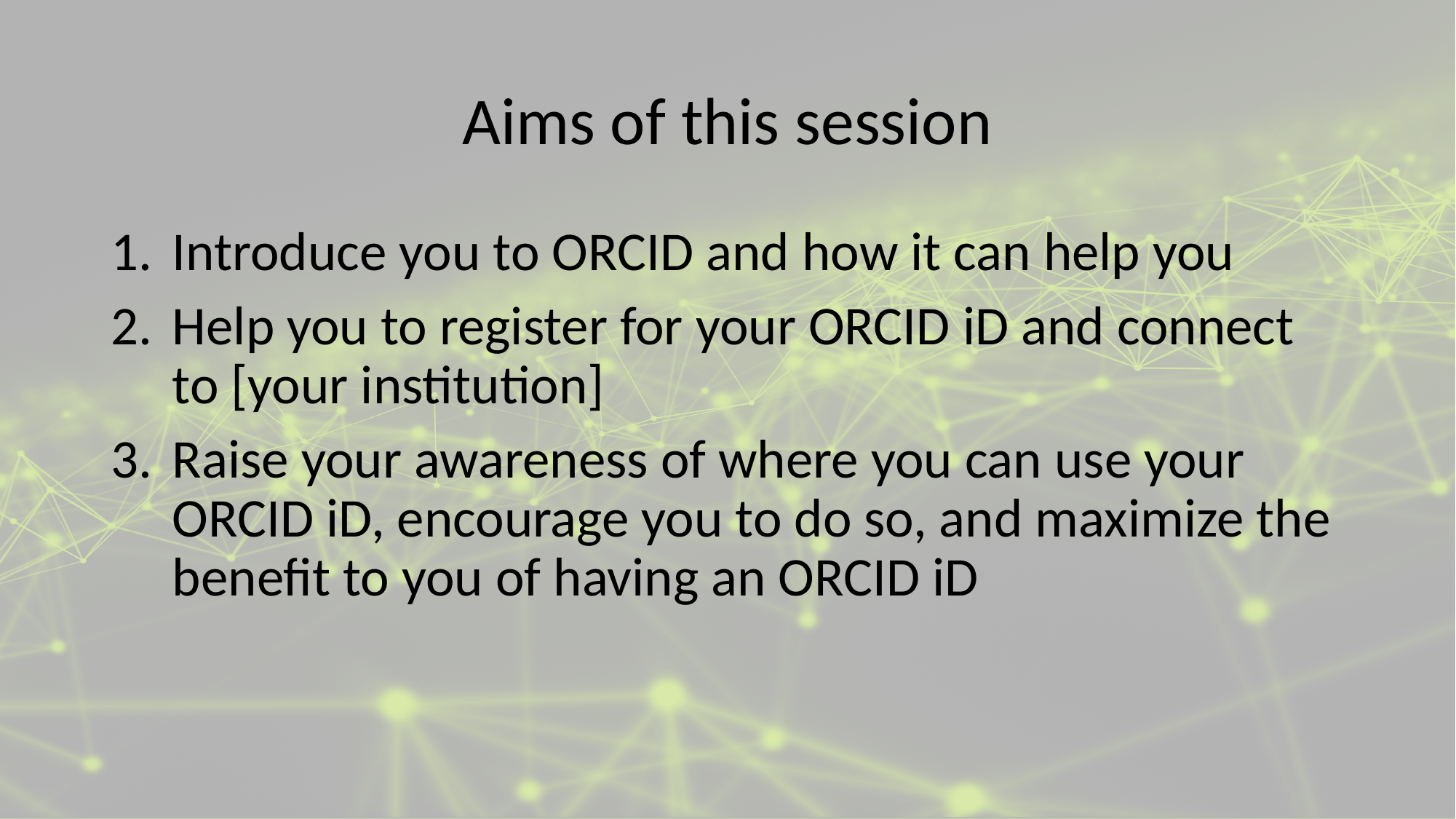

# Aims of this session
Introduce you to ORCID and how it can help you
Help you to register for your ORCID iD and connect to [your institution]
Raise your awareness of where you can use your ORCID iD, encourage you to do so, and maximize the benefit to you of having an ORCID iD